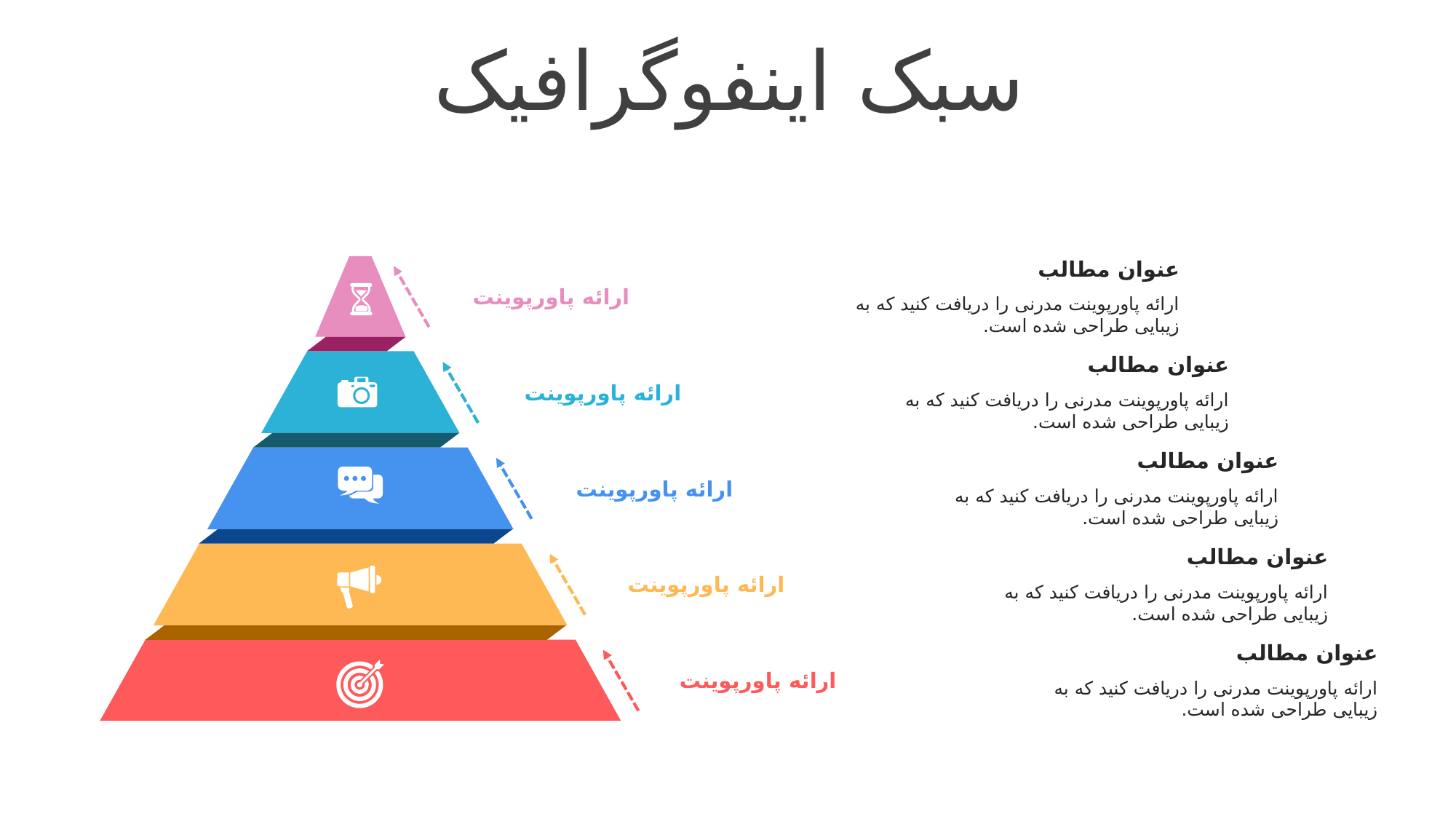

سبک اینفوگرافیک
عنوان مطالب
ارائه پاورپوینت مدرنی را دریافت کنید که به زیبایی طراحی شده است.

ارائه پاورپوینت

عنوان مطالب
ارائه پاورپوینت مدرنی را دریافت کنید که به زیبایی طراحی شده است.

ارائه پاورپوینت

عنوان مطالب
ارائه پاورپوینت مدرنی را دریافت کنید که به زیبایی طراحی شده است.

ارائه پاورپوینت

عنوان مطالب
ارائه پاورپوینت مدرنی را دریافت کنید که به زیبایی طراحی شده است.

ارائه پاورپوینت

عنوان مطالب
ارائه پاورپوینت مدرنی را دریافت کنید که به زیبایی طراحی شده است.

ارائه پاورپوینت